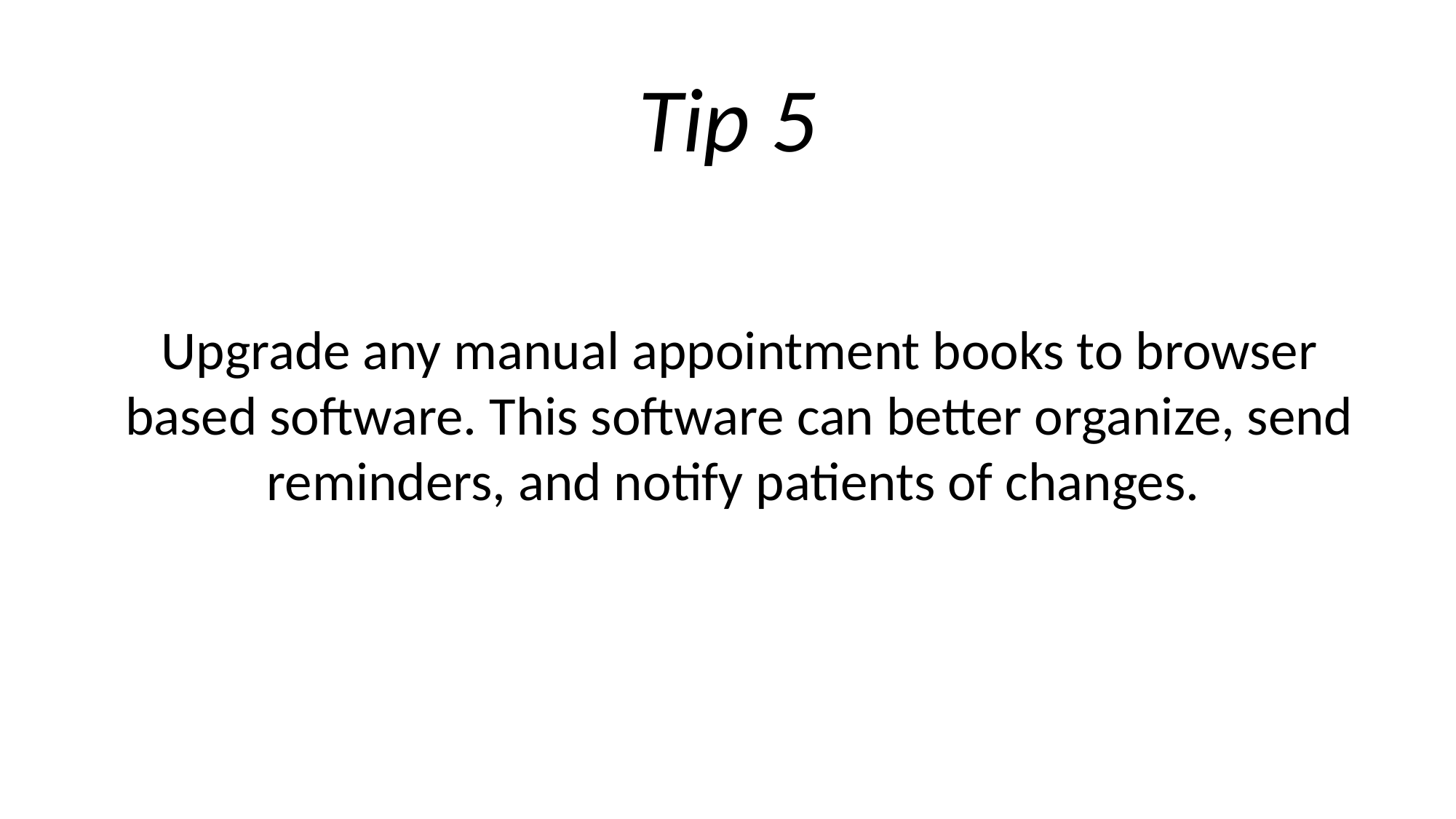

# Tip 5
Upgrade any manual appointment books to browser based software. This software can better organize, send reminders, and notify patients of changes.